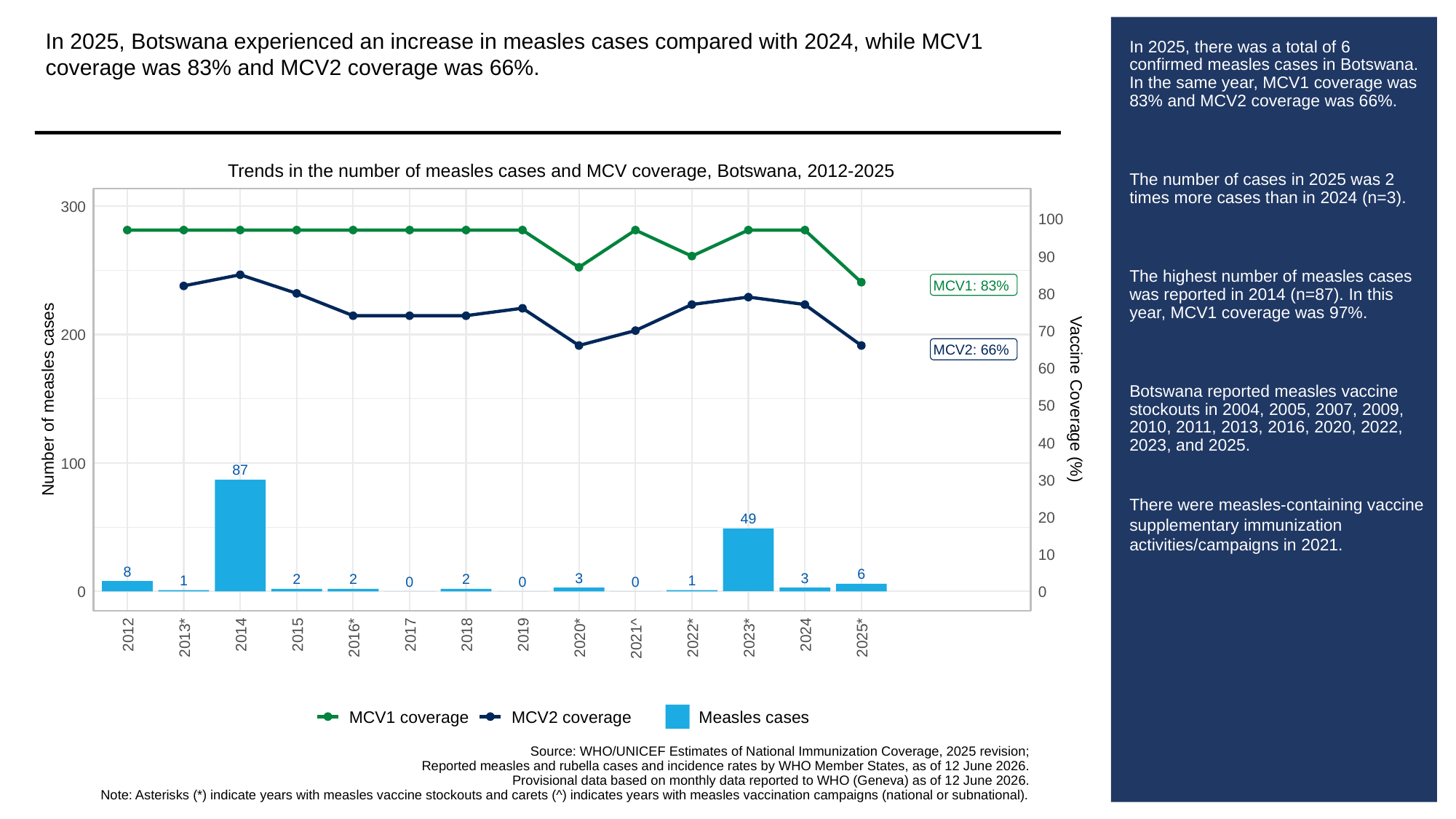

In 2025, Botswana experienced an increase in measles cases compared with 2024, while MCV1 coverage was 83% and MCV2 coverage was 66%.
# In 2025, there was a total of 6 confirmed measles cases in Botswana. In the same year, MCV1 coverage was 83% and MCV2 coverage was 66%.

The number of cases in 2025 was 2 times more cases than in 2024 (n=3).

The highest number of measles cases was reported in 2014 (n=87). In this year, MCV1 coverage was 97%.

Botswana reported measles vaccine stockouts in 2004, 2005, 2007, 2009, 2010, 2011, 2013, 2016, 2020, 2022, 2023, and 2025.

There were measles-containing vaccine supplementary immunization activities/campaigns in 2021.

Trends in the number of measles cases and MCV coverage, Botswana, 2012-2025

300

100

90

MCV1: 83%

80

70

200

MCV2: 66%

60
Number of measles cases
Vaccine Coverage (%)

50
40
100

87
30

20
49

10
8
6
3
3
2
2
2
1
1
0
0
0

0
0

2012
2014
2015
2017
2018
2019
2024
2013*
2016*
2020*
2022*
2023*
2025*
2021^

MCV1 coverage
MCV2 coverage
Measles cases

Source: WHO/UNICEF Estimates of National Immunization Coverage, 2025 revision;
Reported measles and rubella cases and incidence rates by WHO Member States, as of 12 June 2026.
Provisional data based on monthly data reported to WHO (Geneva) as of 12 June 2026.
Note: Asterisks (*) indicate years with measles vaccine stockouts and carets (^) indicates years with measles vaccination campaigns (national or subnational).